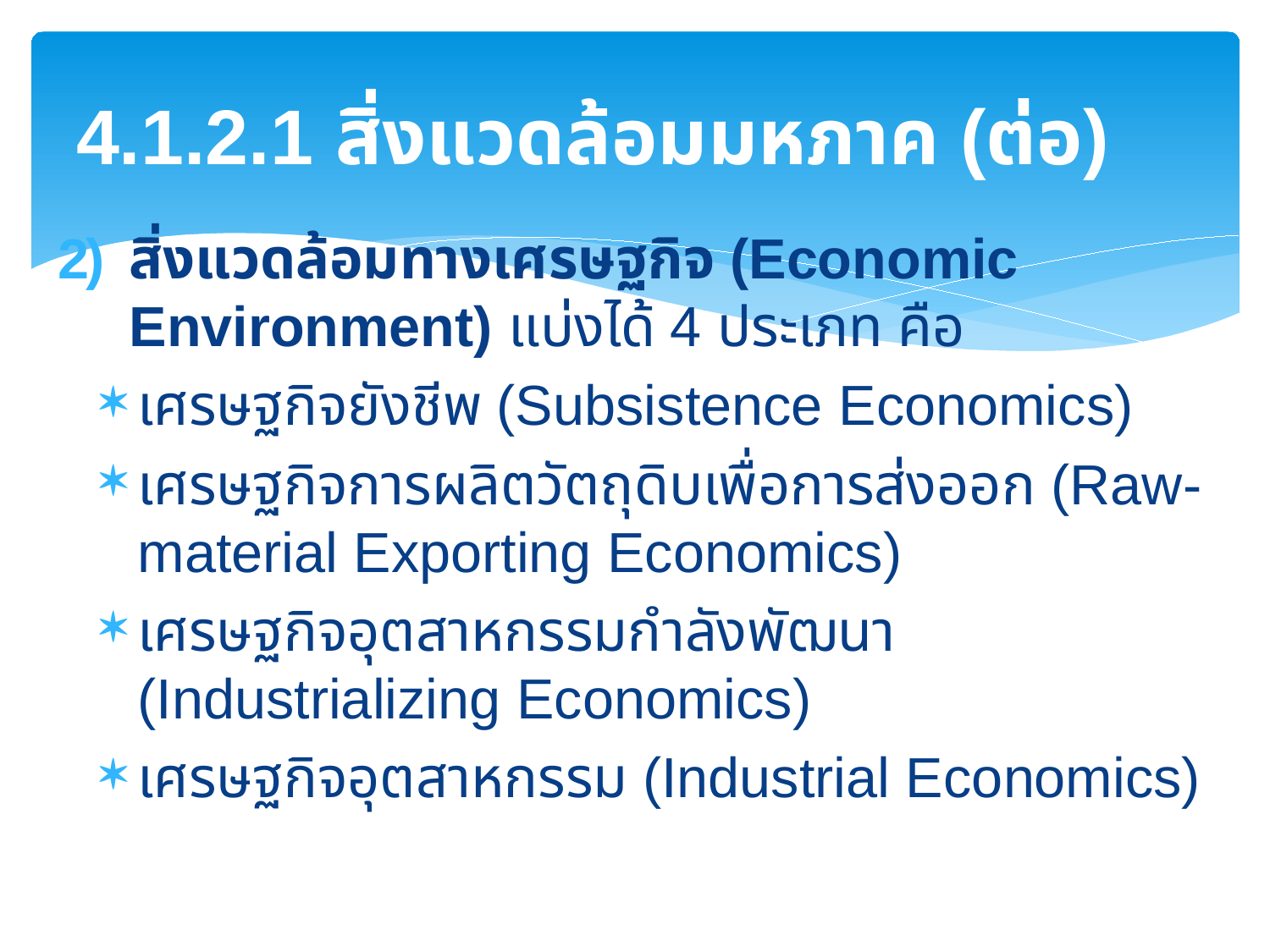

# 4.1.2.1 สิ่งแวดล้อมมหภาค (ต่อ)
สิ่งแวดล้อมทางเศรษฐกิจ (Economic Environment) แบ่งได้ 4 ประเภท คือ
เศรษฐกิจยังชีพ (Subsistence Economics)
เศรษฐกิจการผลิตวัตถุดิบเพื่อการส่งออก (Raw-material Exporting Economics)
เศรษฐกิจอุตสาหกรรมกำลังพัฒนา (Industrializing Economics)
เศรษฐกิจอุตสาหกรรม (Industrial Economics)